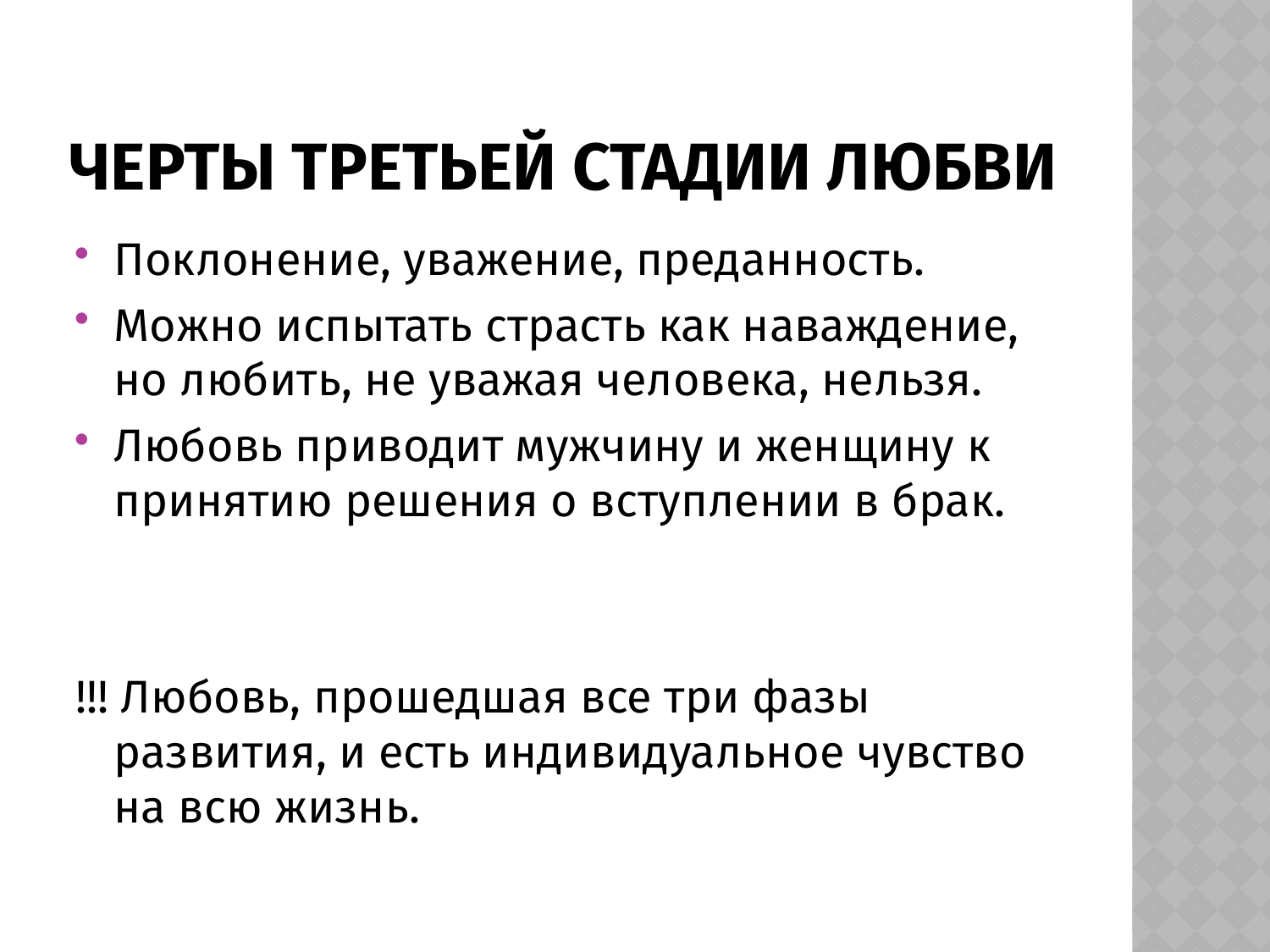

# Черты третьей стадии любви
Поклонение, уважение, преданность.
Можно испытать страсть как наваждение, но любить, не уважая человека, нельзя.
Любовь приводит мужчину и женщину к принятию решения о вступлении в брак.

!!! Любовь, прошедшая все три фазы развития, и есть индивидуальное чувство на всю жизнь.